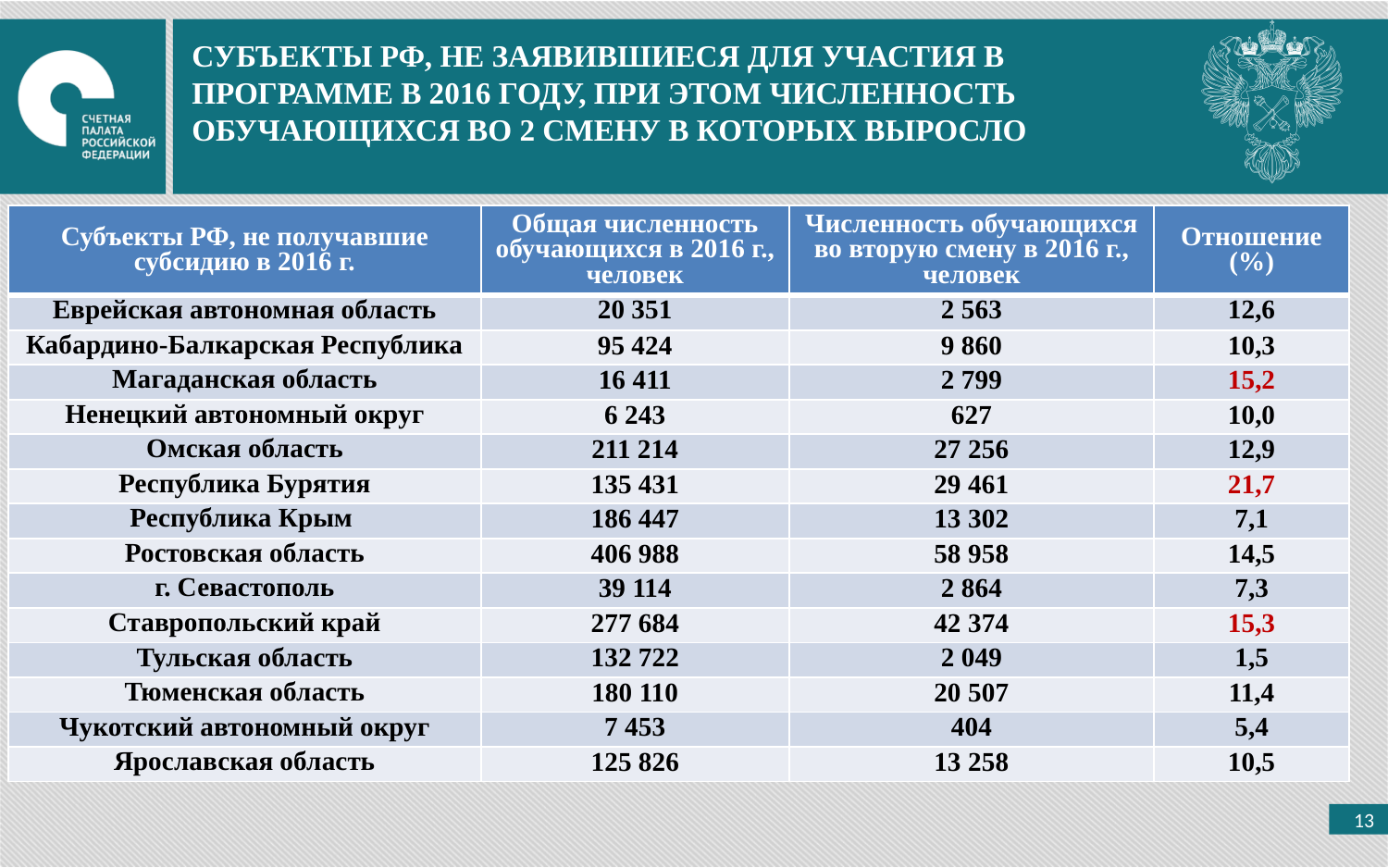

СУБЪЕКТЫ РФ, НЕ ЗАЯВИВШИЕСЯ ДЛЯ УЧАСТИЯ В ПРОГРАММЕ В 2016 ГОДУ, ПРИ ЭТОМ ЧИСЛЕННОСТЬ ОБУЧАЮЩИХСЯ ВО 2 СМЕНУ В КОТОРЫХ ВЫРОСЛО
| Субъекты РФ, не получавшие субсидию в 2016 г. | Общая численность обучающихся в 2016 г., человек | Численность обучающихся во вторую смену в 2016 г., человек | Отношение (%) |
| --- | --- | --- | --- |
| Еврейская автономная область | 20 351 | 2 563 | 12,6 |
| Кабардино-Балкарская Республика | 95 424 | 9 860 | 10,3 |
| Магаданская область | 16 411 | 2 799 | 15,2 |
| Ненецкий автономный округ | 6 243 | 627 | 10,0 |
| Омская область | 211 214 | 27 256 | 12,9 |
| Республика Бурятия | 135 431 | 29 461 | 21,7 |
| Республика Крым | 186 447 | 13 302 | 7,1 |
| Ростовская область | 406 988 | 58 958 | 14,5 |
| г. Севастополь | 39 114 | 2 864 | 7,3 |
| Ставропольский край | 277 684 | 42 374 | 15,3 |
| Тульская область | 132 722 | 2 049 | 1,5 |
| Тюменская область | 180 110 | 20 507 | 11,4 |
| Чукотский автономный округ | 7 453 | 404 | 5,4 |
| Ярославская область | 125 826 | 13 258 | 10,5 |